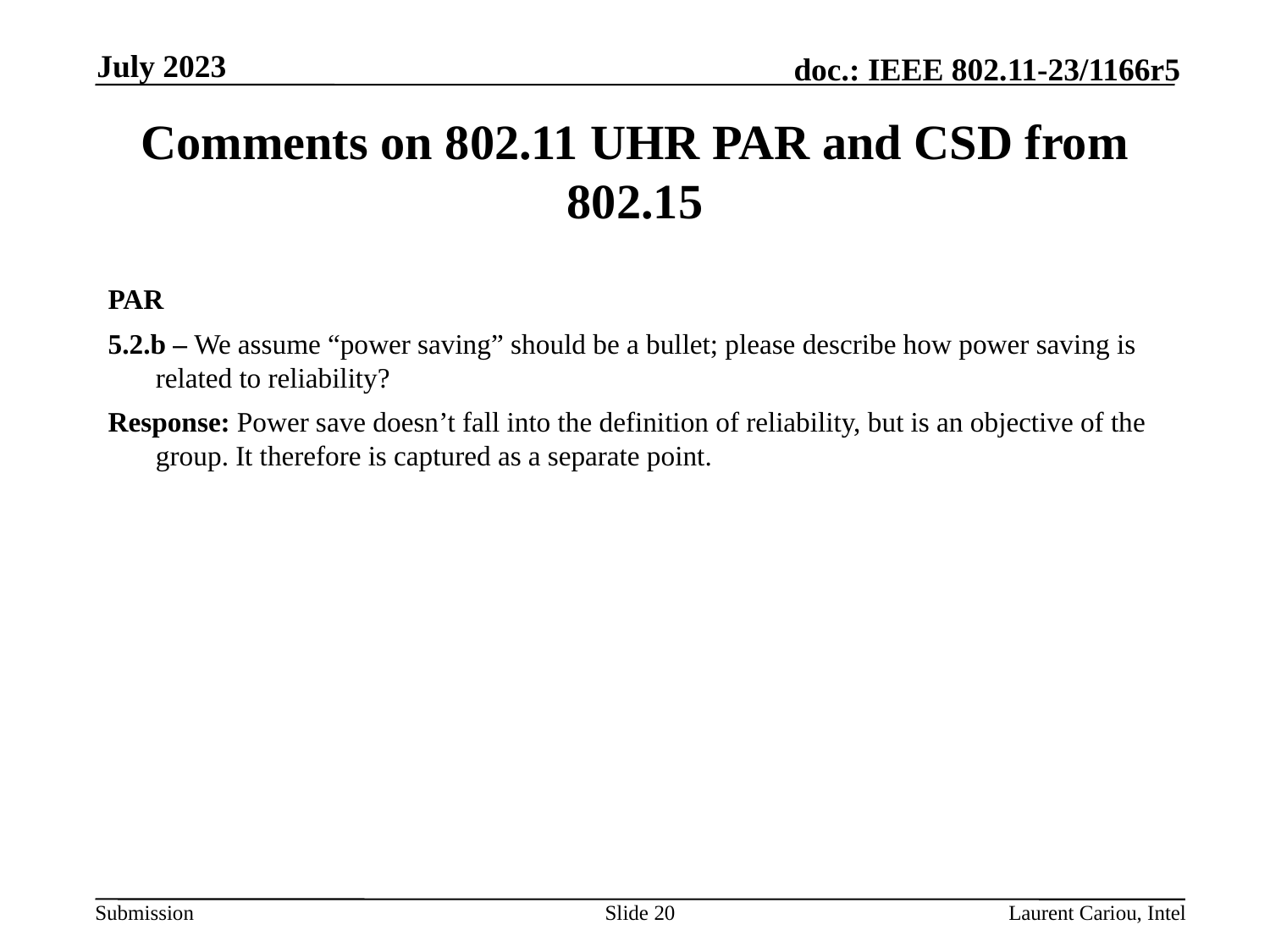

July 2023
# Comments on 802.11 UHR PAR and CSD from 802.15
PAR
5.2.b – We assume “power saving” should be a bullet; please describe how power saving is related to reliability?
Response: Power save doesn’t fall into the definition of reliability, but is an objective of the group. It therefore is captured as a separate point.

Slide 20
Laurent Cariou, Intel